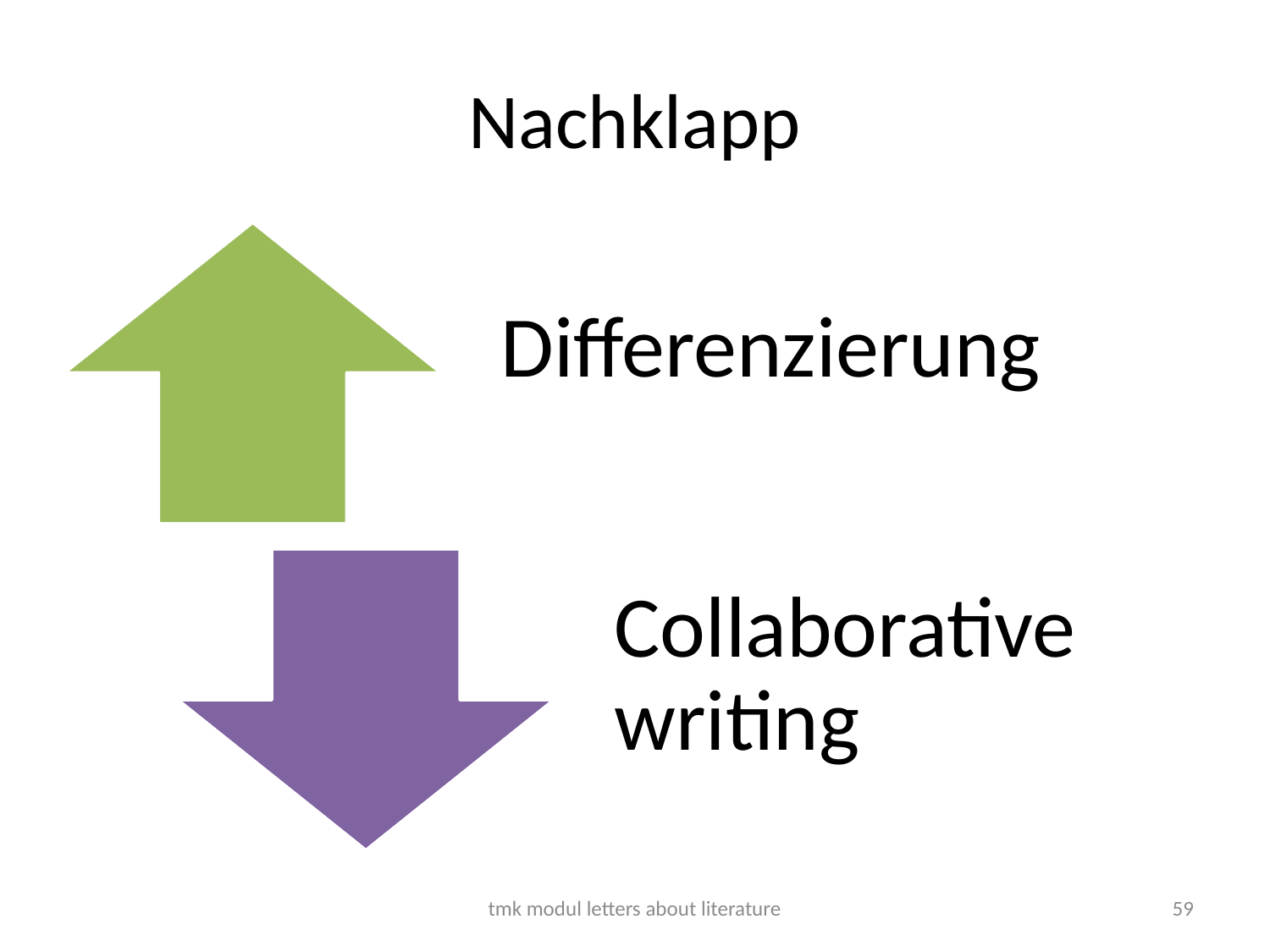

# Nachklapp
Differenzierung
Collaborative writing
tmk modul letters about literature
59